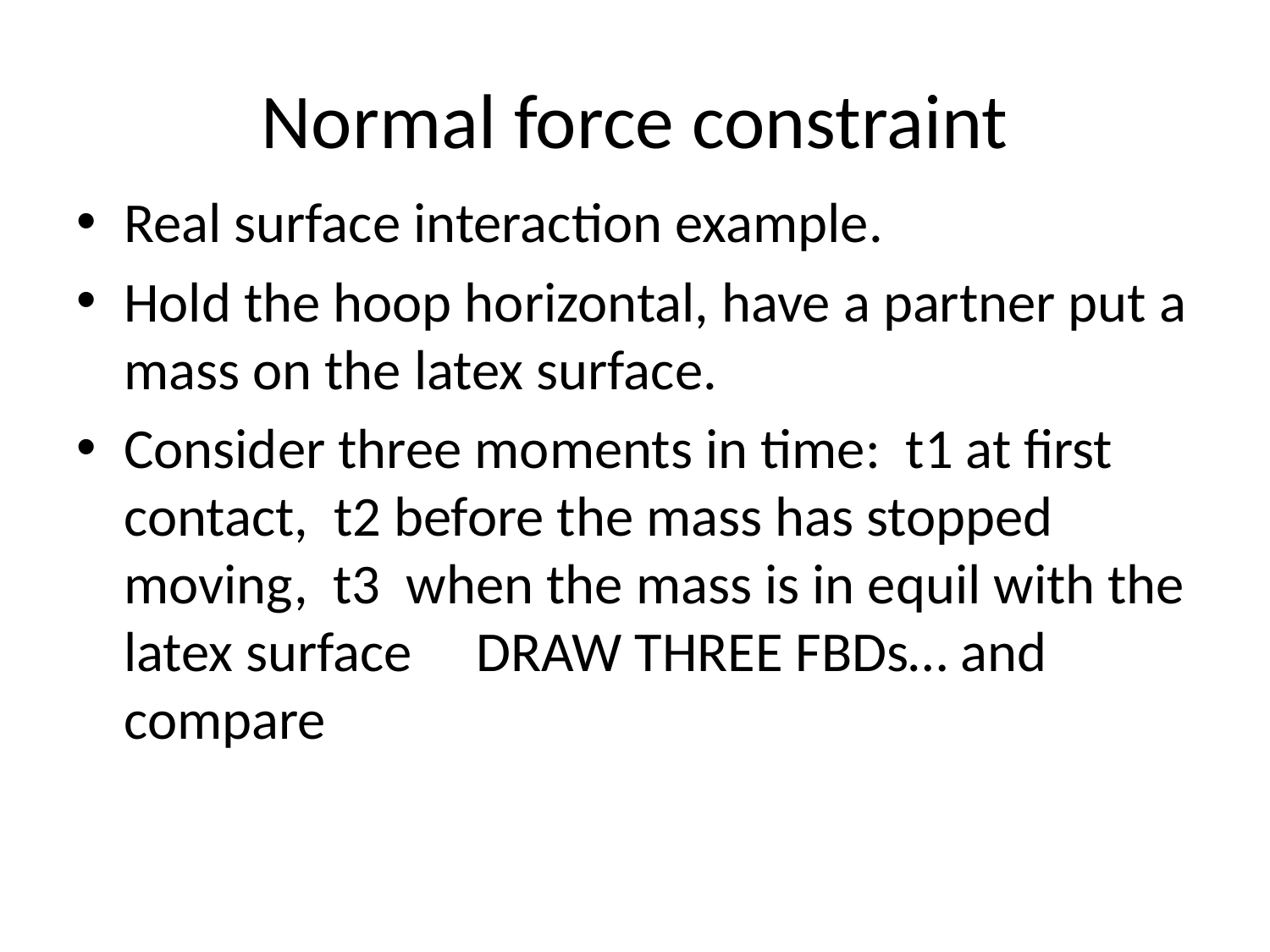

# Normal force constraint
Real surface interaction example.
Hold the hoop horizontal, have a partner put a mass on the latex surface.
Consider three moments in time:  t1 at first contact,  t2 before the mass has stopped moving,  t3  when the mass is in equil with the latex surface     DRAW THREE FBDs… and compare